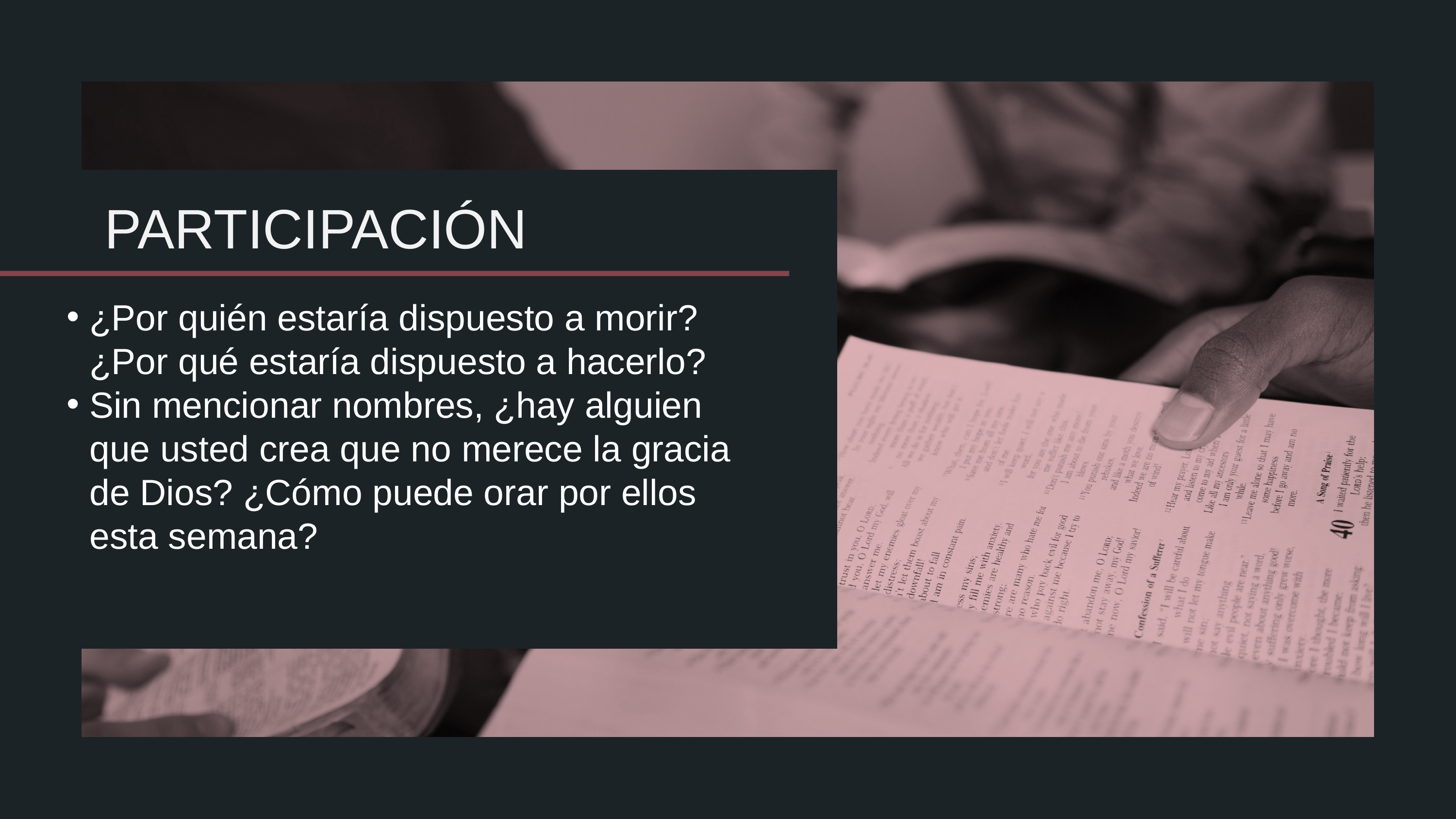

¿Por quién estaría dispuesto a morir? ¿Por qué estaría dispuesto a hacerlo?
Sin mencionar nombres, ¿hay alguien que usted crea que no merece la gracia de Dios? ¿Cómo puede orar por ellos esta semana?